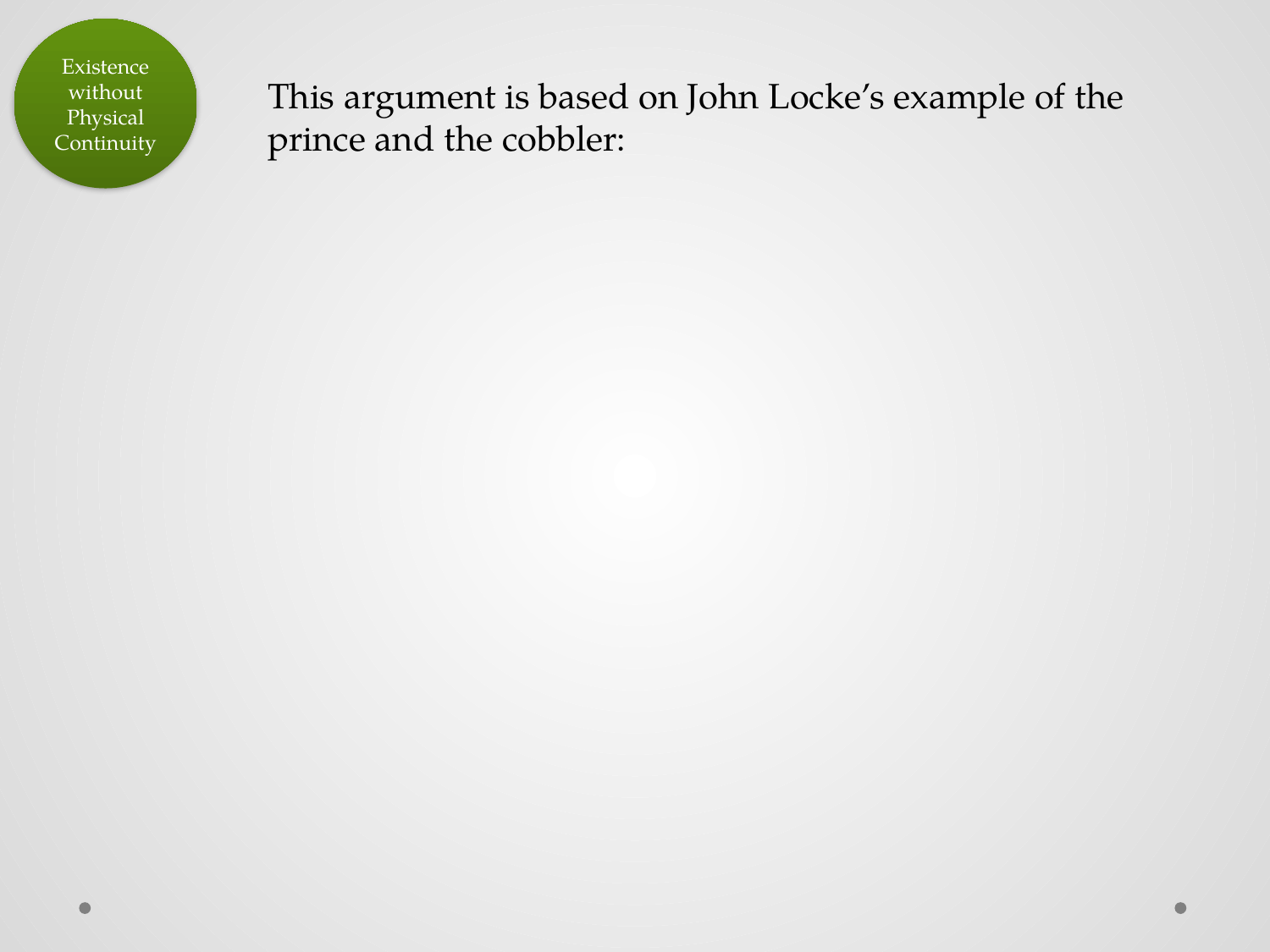

Existence without Physical Continuity
This argument is based on John Locke’s example of the prince and the cobbler: